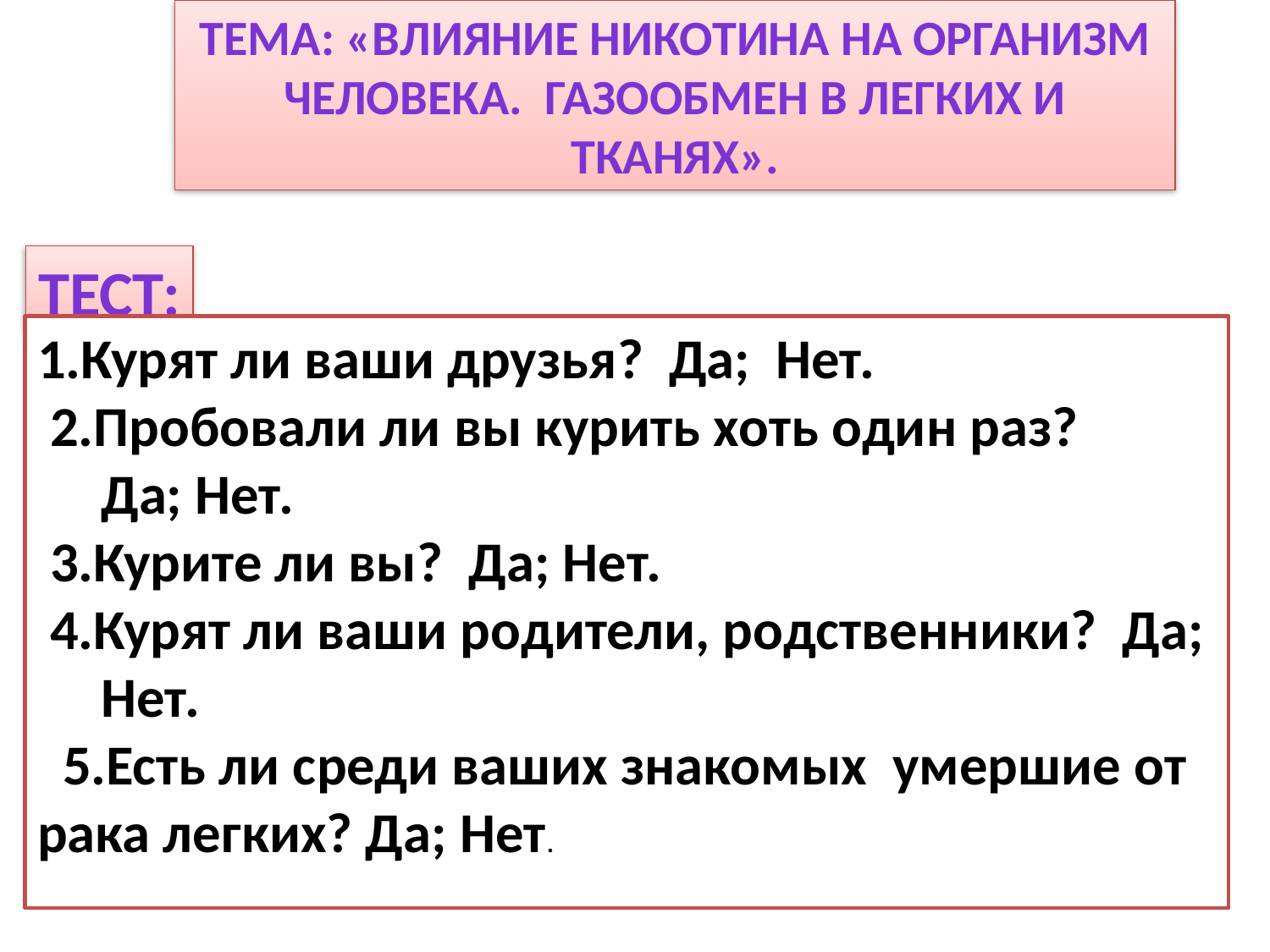

Тема: «Влияние никотина на организм человека.  Газообмен в легких и тканях».
Тест:
1.Курят ли ваши друзья?  Да;  Нет.
 2.Пробовали ли вы курить хоть один раз?
     Да; Нет.
 3.Курите ли вы?  Да; Нет.
 4.Курят ли ваши родители, родственники?  Да;
     Нет.
  5.Есть ли среди ваших знакомых  умершие от рака легких? Да; Нет.